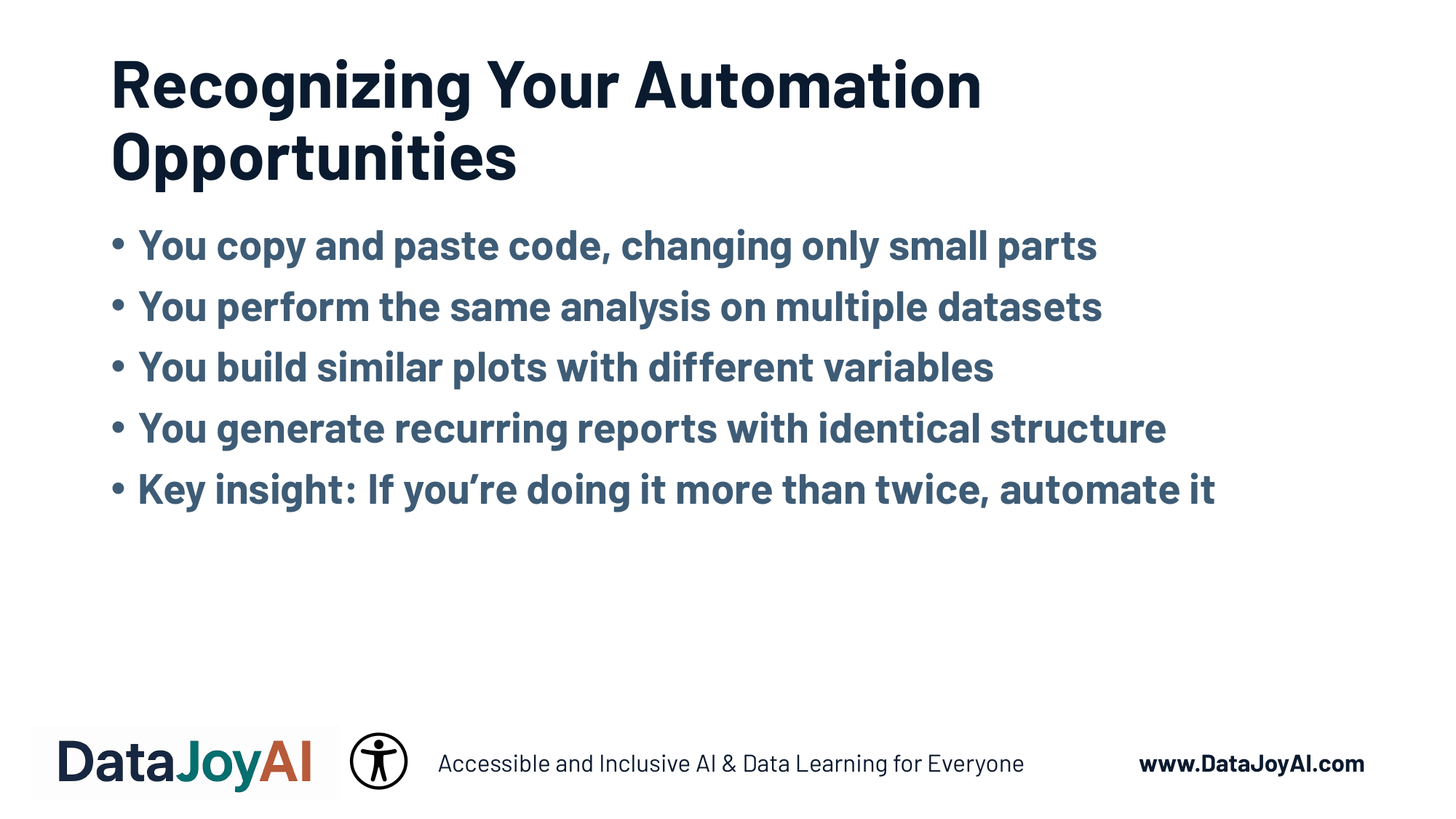

# Recognizing Your Automation Opportunities
You copy and paste code, changing only small parts
You perform the same analysis on multiple datasets
You build similar plots with different variables
You generate recurring reports with identical structure
Key insight: If you’re doing it more than twice, automate it